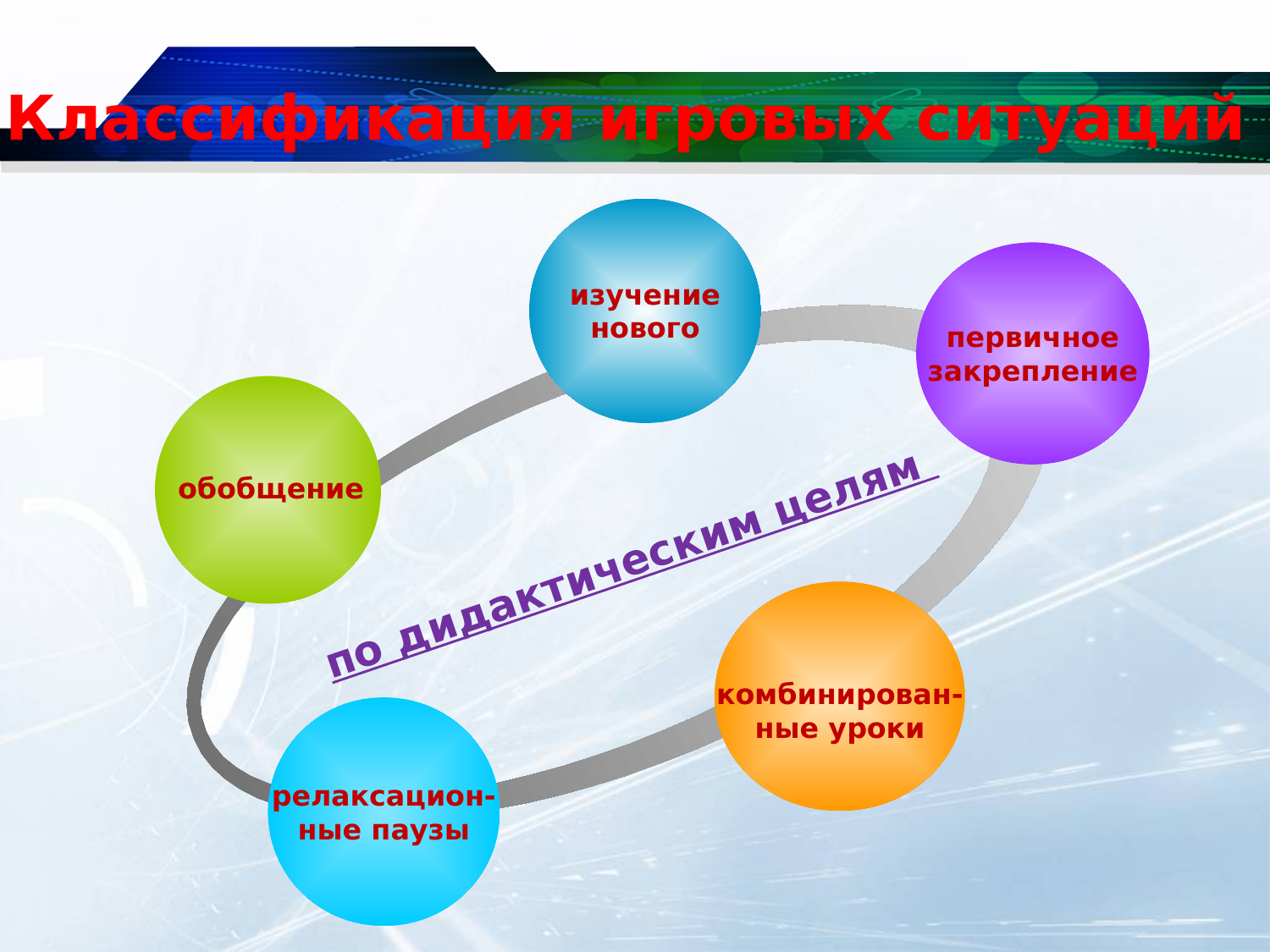

# Классификация игровых ситуаций

изучение нового
первичное закрепление

обобщение
по дидактическим целям

комбинирован-ные уроки

релаксацион-ные паузы